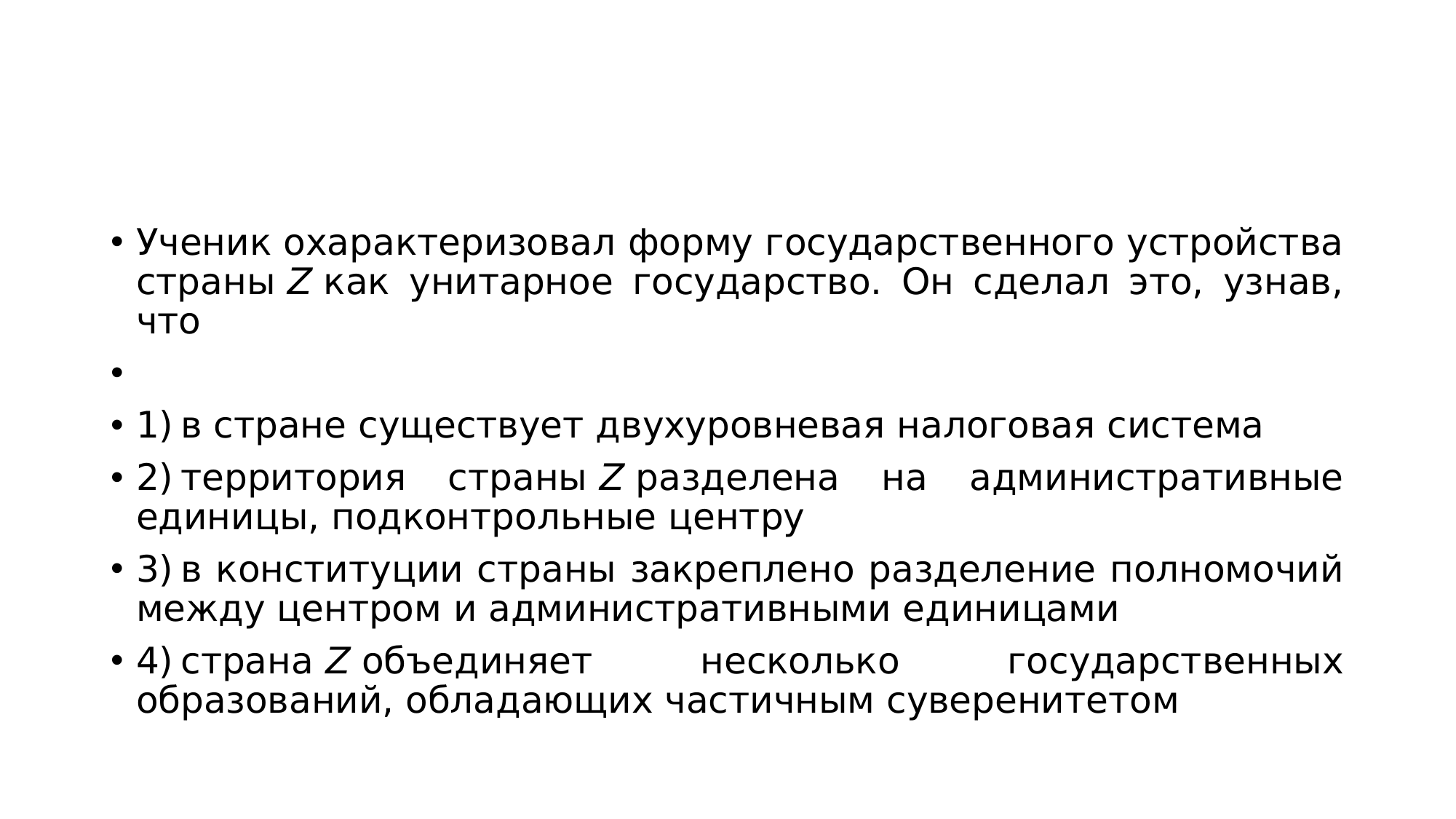

#
Ученик охарактеризовал форму государственного устройства страны Z как унитарное государство. Он сделал это, узнав, что

1) в стране существует двухуровневая налоговая система
2) территория страны Z разделена на административные единицы, подконтрольные центру
3) в конституции страны закреплено разделение полномочий между центром и административными единицами
4) страна Z объединяет несколько государственных образований, обладающих частичным суверенитетом